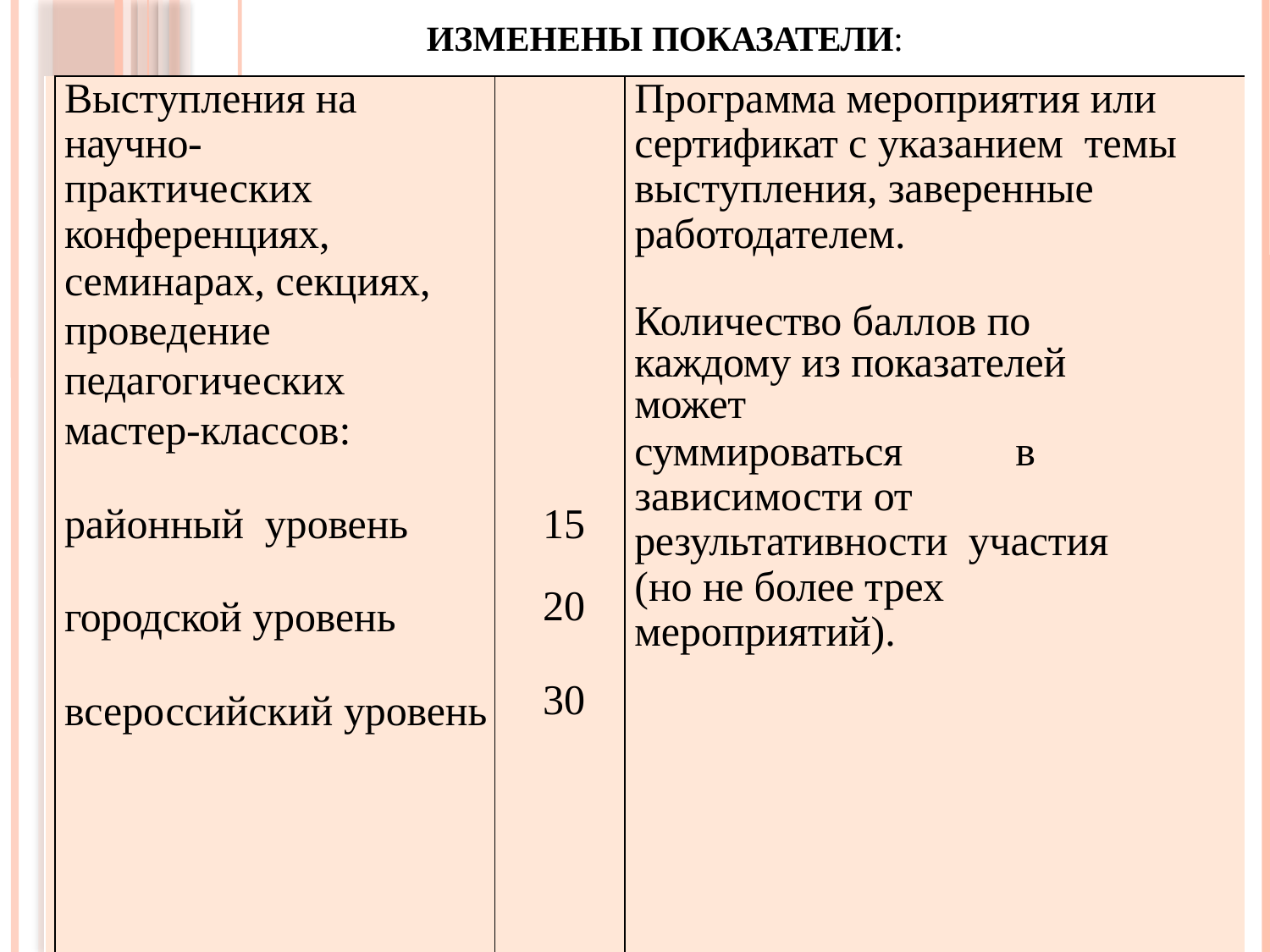

ИЗМЕНЕНЫ ПОКАЗАТЕЛИ:
|  | Выступления на научно- практических конференциях, семинарах, секциях, проведение педагогических мастер-классов: районный уровень городской уровень всероссийский уровень |  | Программа мероприятия или сертификат с указанием темы выступления, заверенные работодателем. Количество баллов по каждому из показателей может суммироваться в зависимости от результативности участия (но не более трех мероприятий). |
| --- | --- | --- | --- |
|  |  | 15 20 30 |  |
|  |  |  |  |
|  |  |  |  |
|  | Районный и городской уровень было 10 / 15 |  |  |